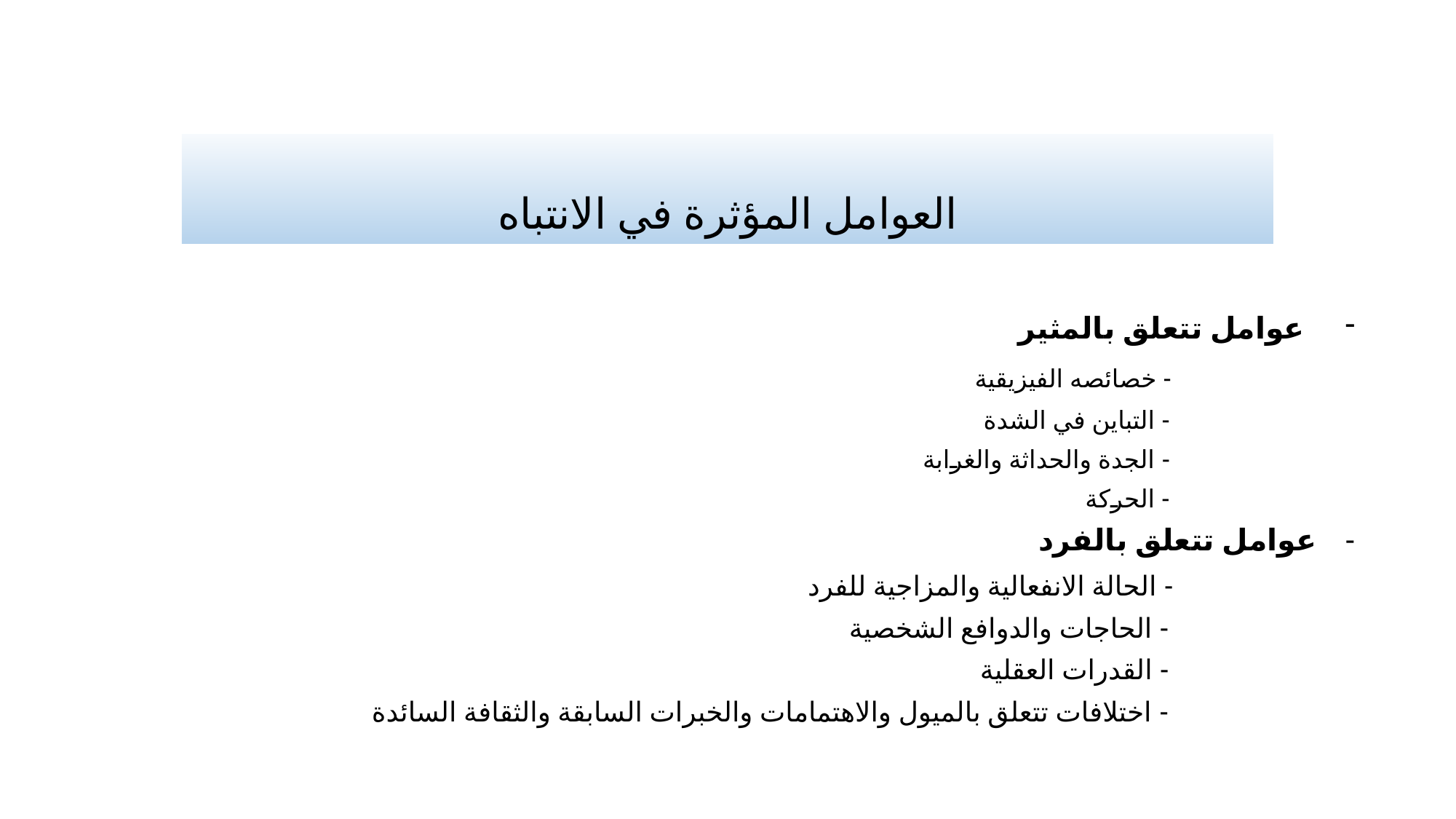

# العوامل المؤثرة في الانتباه
عوامل تتعلق بالمثير
                    - خصائصه الفيزيقية
                            - التباين في الشدة
                            - الجدة والحداثة والغرابة
                            - الحركة
عوامل تتعلق بالفرد
                       - الحالة الانفعالية والمزاجية للفرد
                          - الحاجات والدوافع الشخصية
                          - القدرات العقلية
                          - اختلافات تتعلق بالميول والاهتمامات والخبرات السابقة والثقافة السائدة